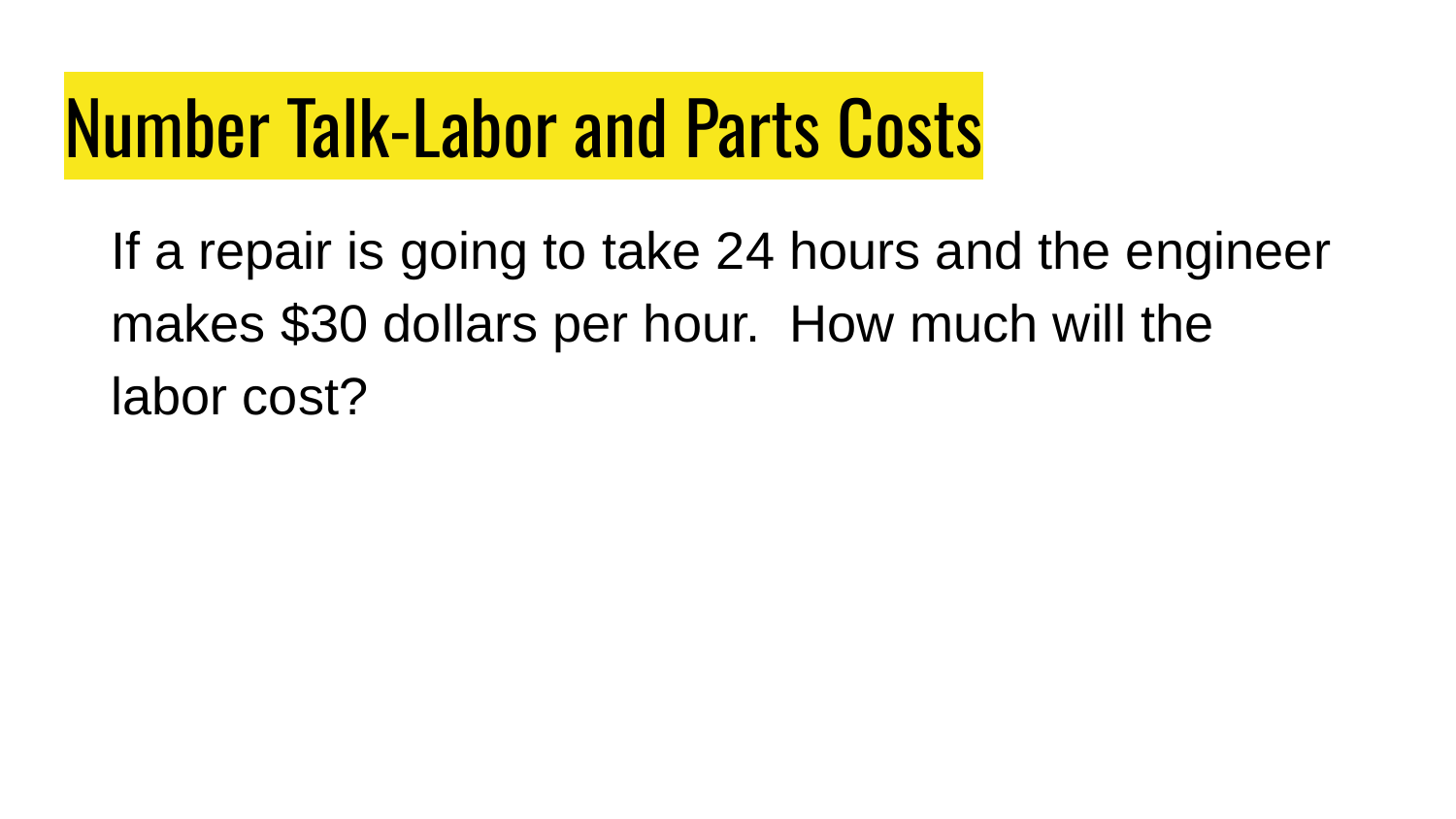

# Number Talk-Labor and Parts Costs
If a repair is going to take 24 hours and the engineer makes $30 dollars per hour.  How much will the labor cost?